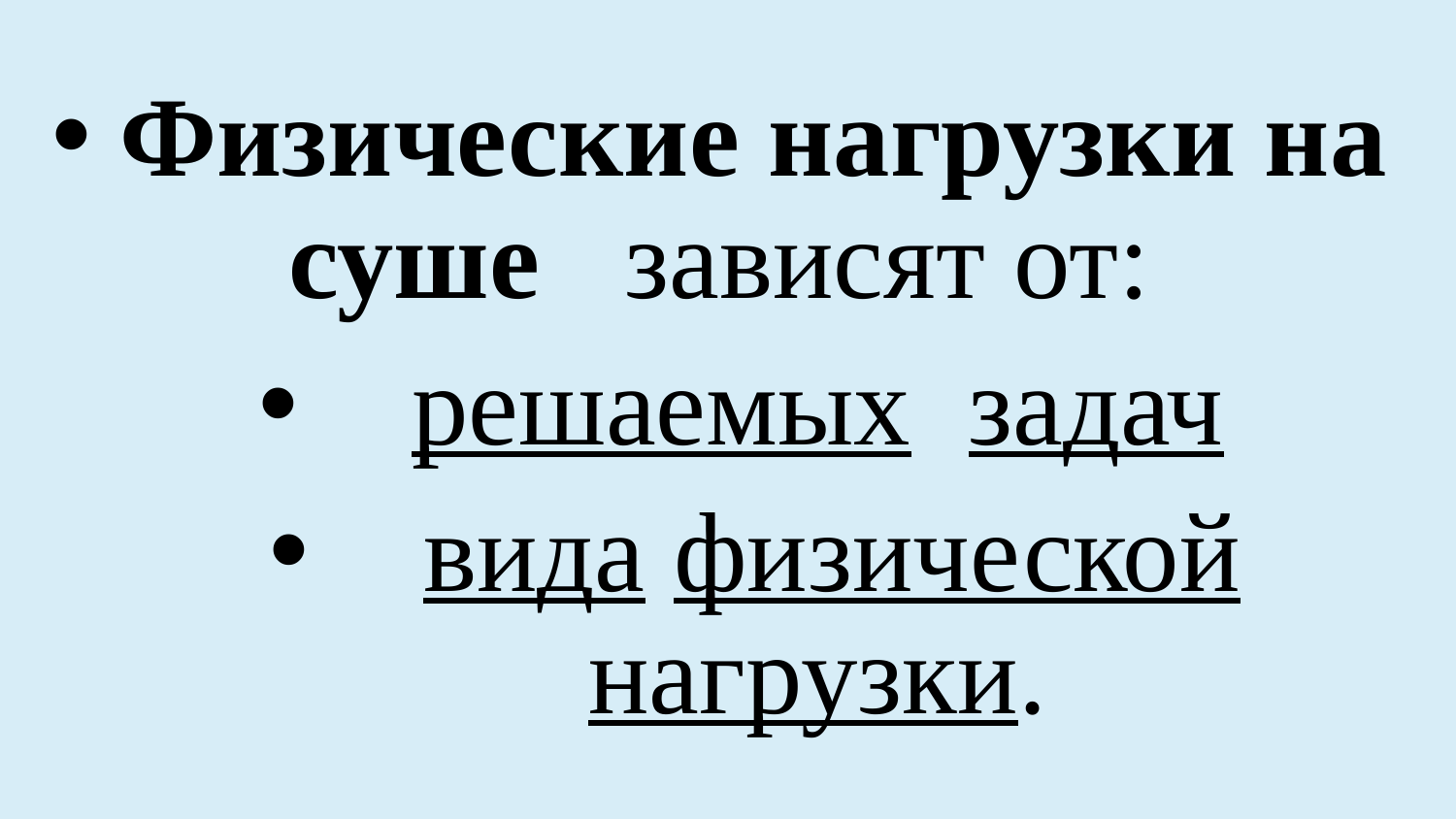

# Физические нагрузки на суше   зависят от:
 решаемых  задач
 вида физической нагрузки.